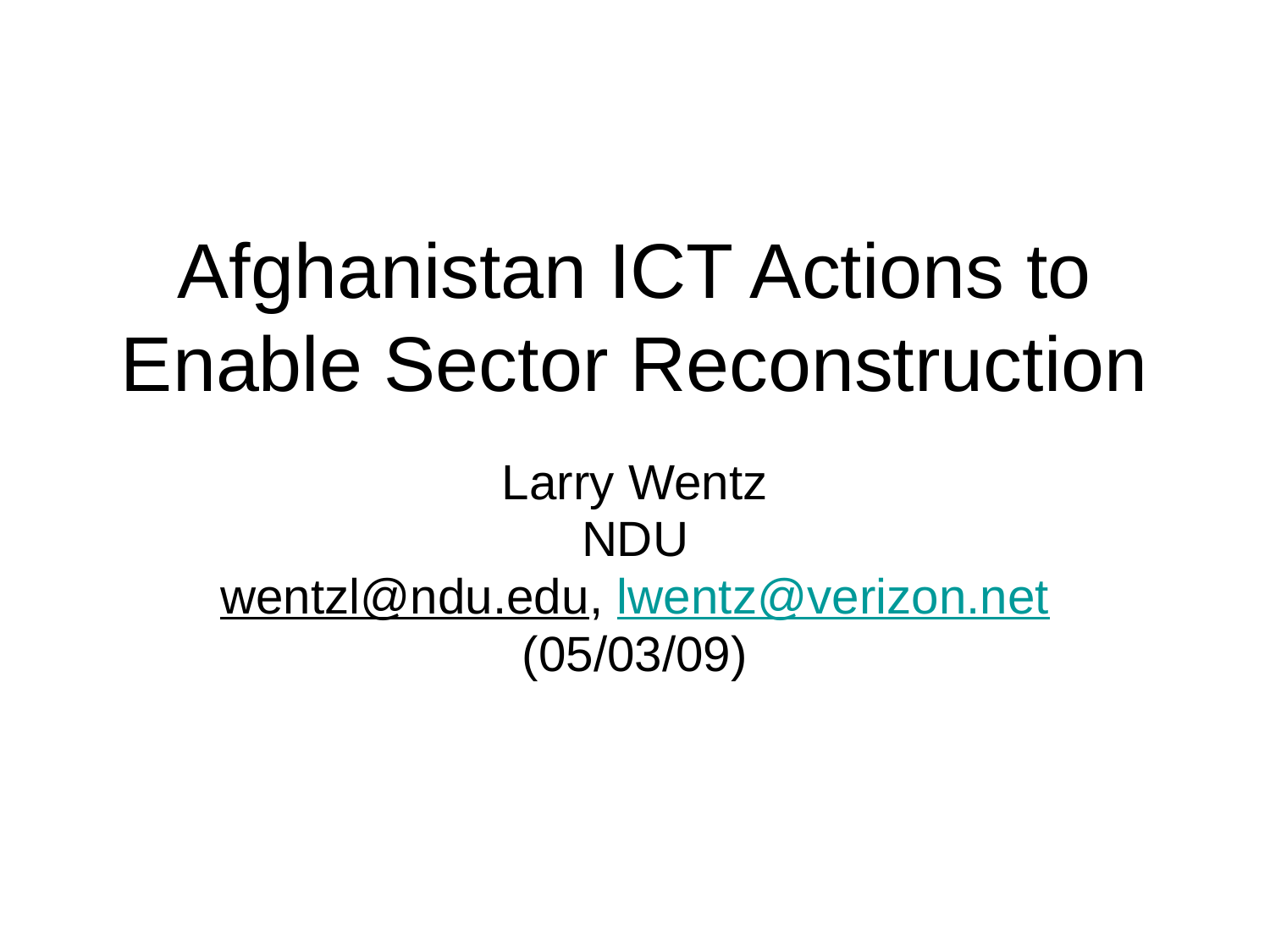

# Afghanistan ICT Actions to Enable Sector Reconstruction
Larry Wentz
NDU
wentzl@ndu.edu, lwentz@verizon.net
(05/03/09)